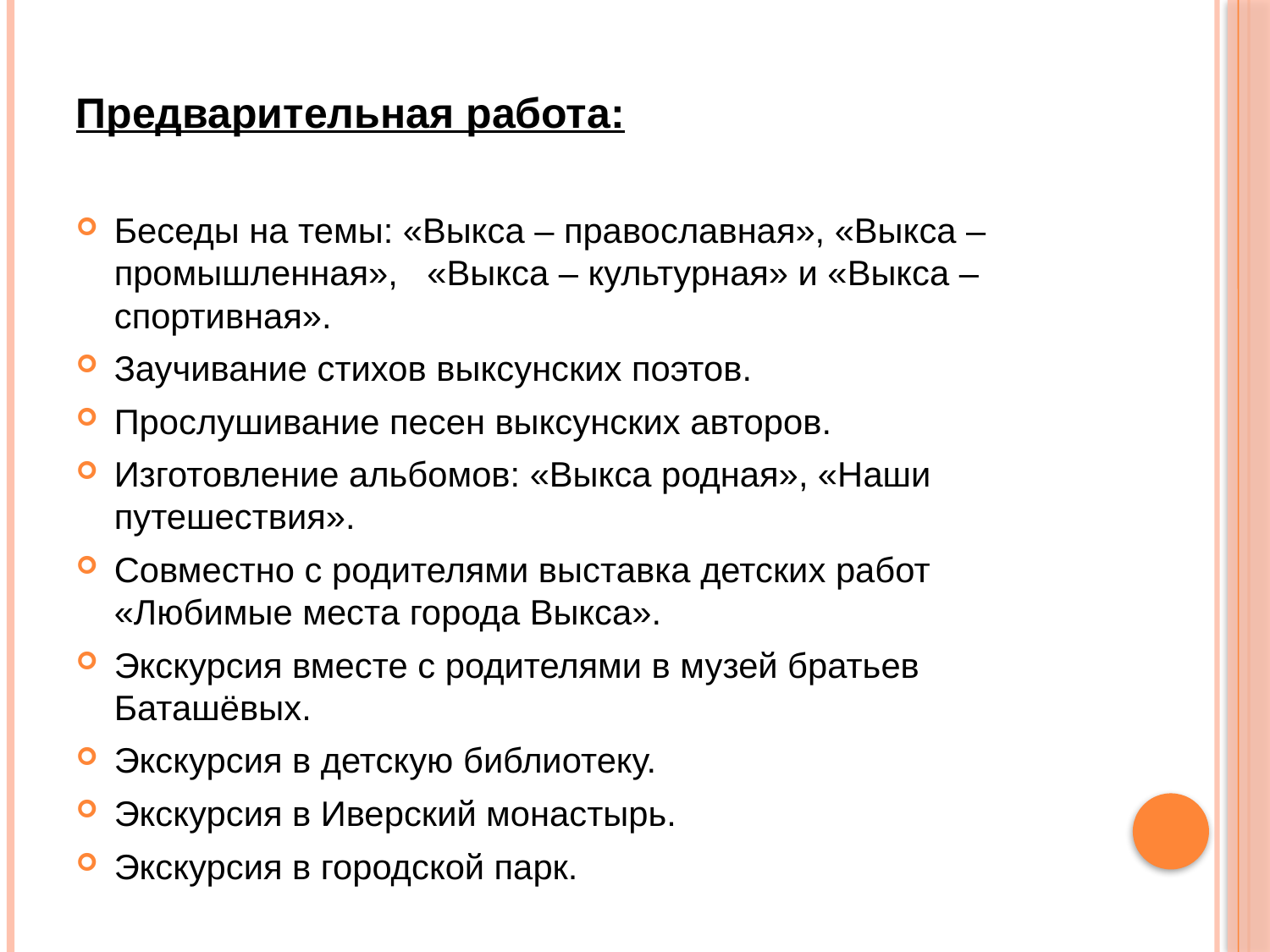

Предварительная работа:

Беседы на темы: «Выкса – православная», «Выкса – промышленная»,   «Выкса – культурная» и «Выкса – спортивная».
Заучивание стихов выксунских поэтов.
Прослушивание песен выксунских авторов.
Изготовление альбомов: «Выкса родная», «Наши путешествия».
Совместно с родителями выставка детских работ «Любимые места города Выкса».
Экскурсия вместе с родителями в музей братьев Баташёвых.
Экскурсия в детскую библиотеку.
Экскурсия в Иверский монастырь.
Экскурсия в городской парк.